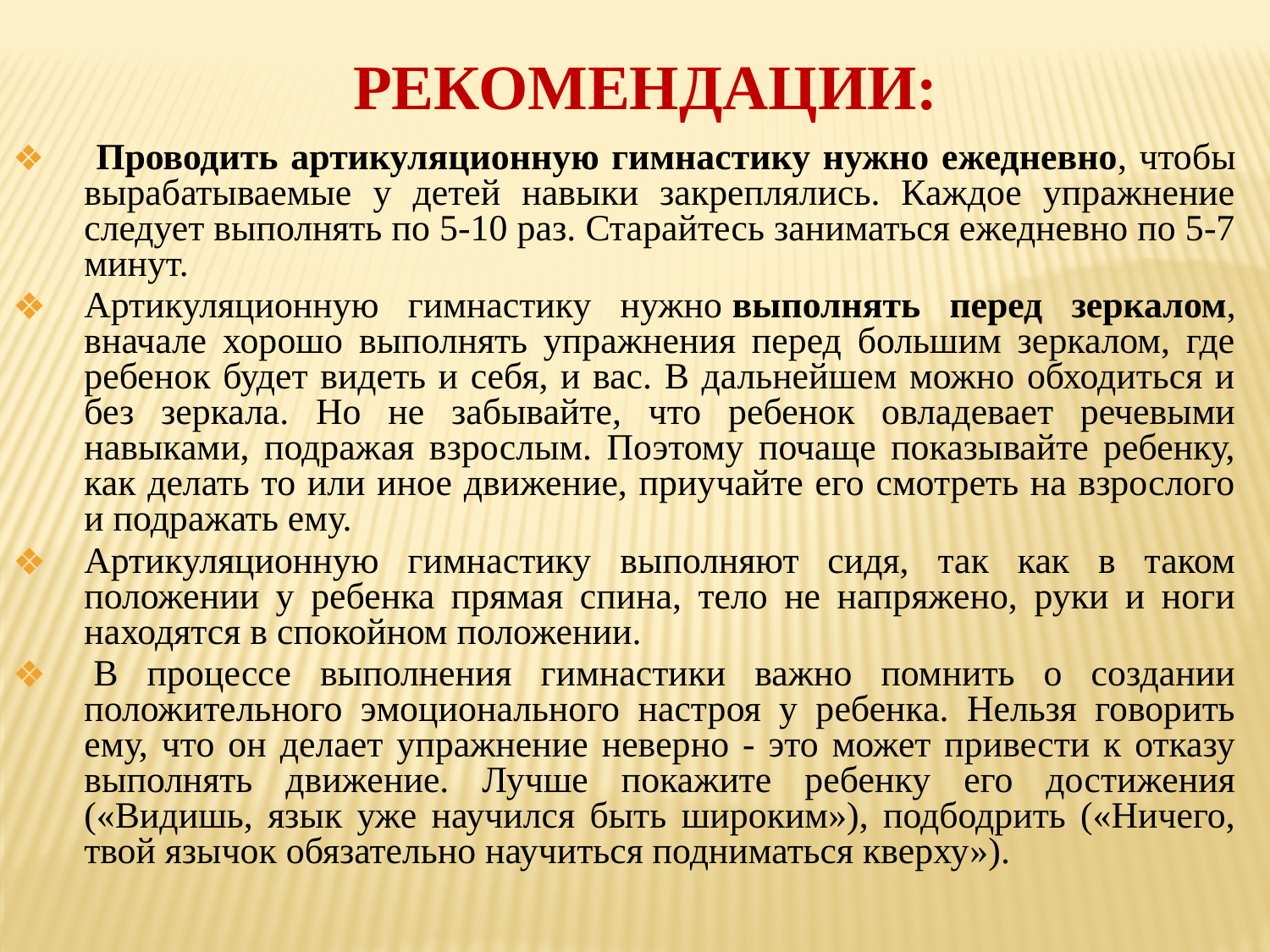

# РЕКОМЕНДАЦИИ:
 Проводить артикуляционную гимнастику нужно ежедневно, чтобы вырабатываемые у детей навыки закреплялись. Каждое упражнение следует выполнять по 5-10 раз. Старайтесь заниматься ежедневно по 5-7 минут.
Артикуляционную гимнастику нужно выполнять перед зеркалом, вначале хорошо выполнять упражнения перед большим зеркалом, где ребенок будет видеть и себя, и вас. В дальнейшем можно обходиться и без зеркала. Но не забывайте, что ребенок овладевает речевыми навыками, подражая взрослым. Поэтому почаще показывайте ребенку, как делать то или иное движение, приучайте его смотреть на взрослого и подражать ему.
Артикуляционную гимнастику выполняют сидя, так как в таком положении у ребенка прямая спина, тело не напряжено, руки и ноги находятся в спокойном положении.
 В процессе выполнения гимнастики важно помнить о создании положительного эмоционального настроя у ребенка. Нельзя говорить ему, что он делает упражнение неверно - это может привести к отказу выполнять движение. Лучше покажите ребенку его достижения («Видишь, язык уже научился быть широким»), подбодрить («Ничего, твой язычок обязательно научиться подниматься кверху»).